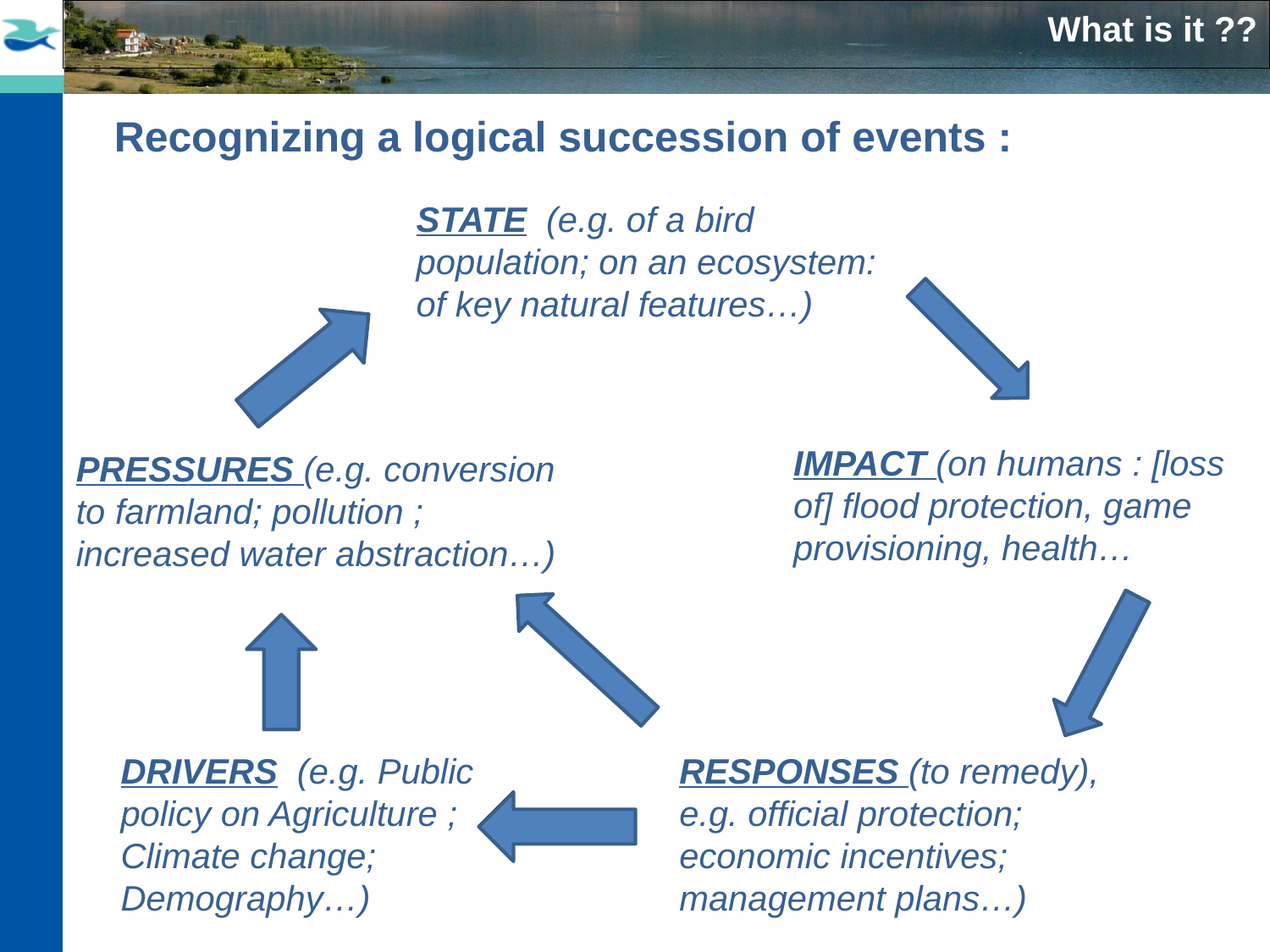

What is it ??

Recognizing a logical succession of events :

STATE  (e.g. of a bird population; on an ecosystem: of key natural features…)

IMPACT (on humans : [loss of] flood protection, game provisioning, health…
PRESSURES (e.g. conversion to farmland; pollution ; increased water abstraction…)

DRIVERS  (e.g. Public policy on Agriculture ; Climate change; Demography…)
RESPONSES (to remedy), e.g. official protection; economic incentives; management plans…)